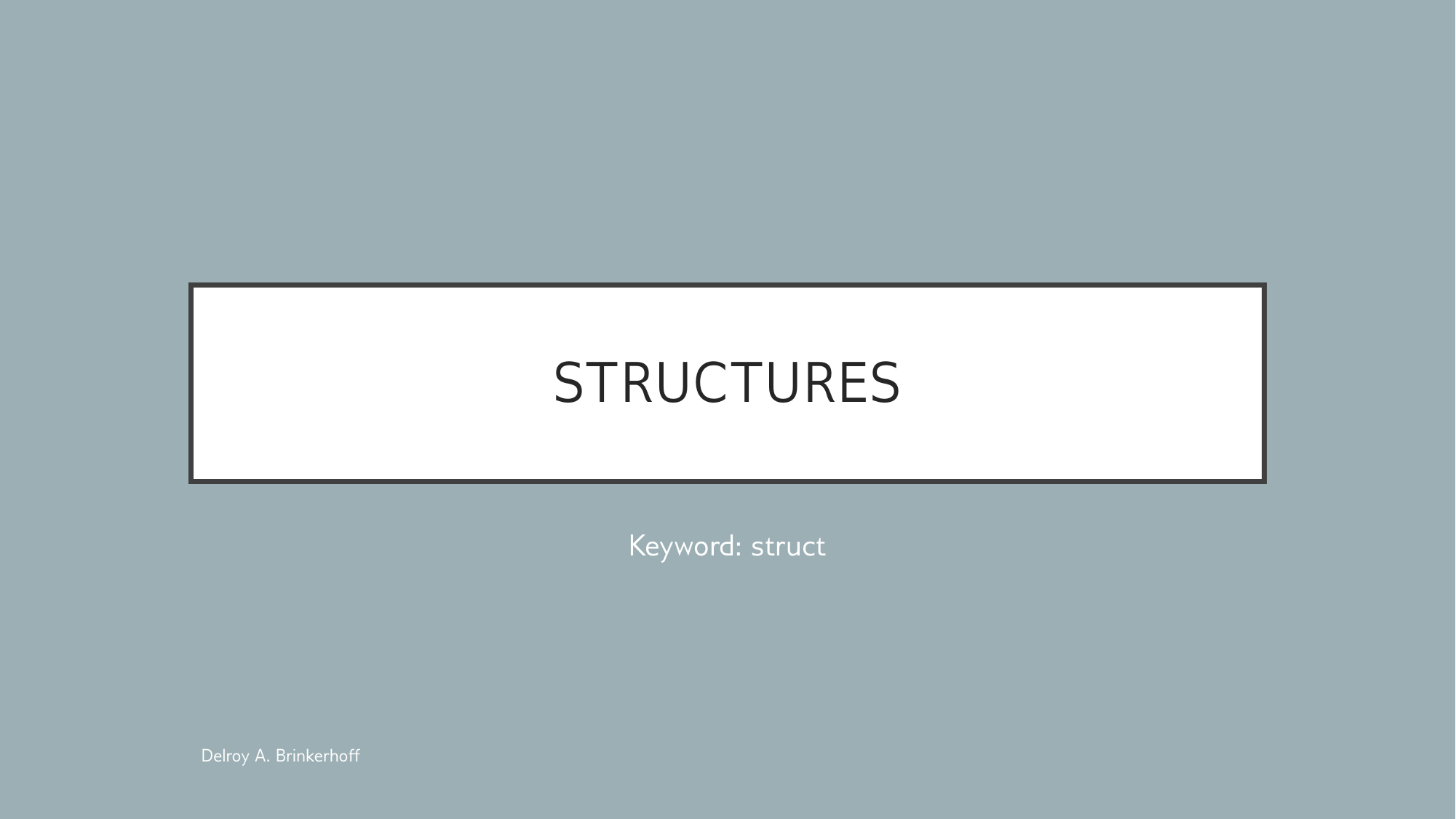

# Structures
Keyword: struct
Delroy A. Brinkerhoff